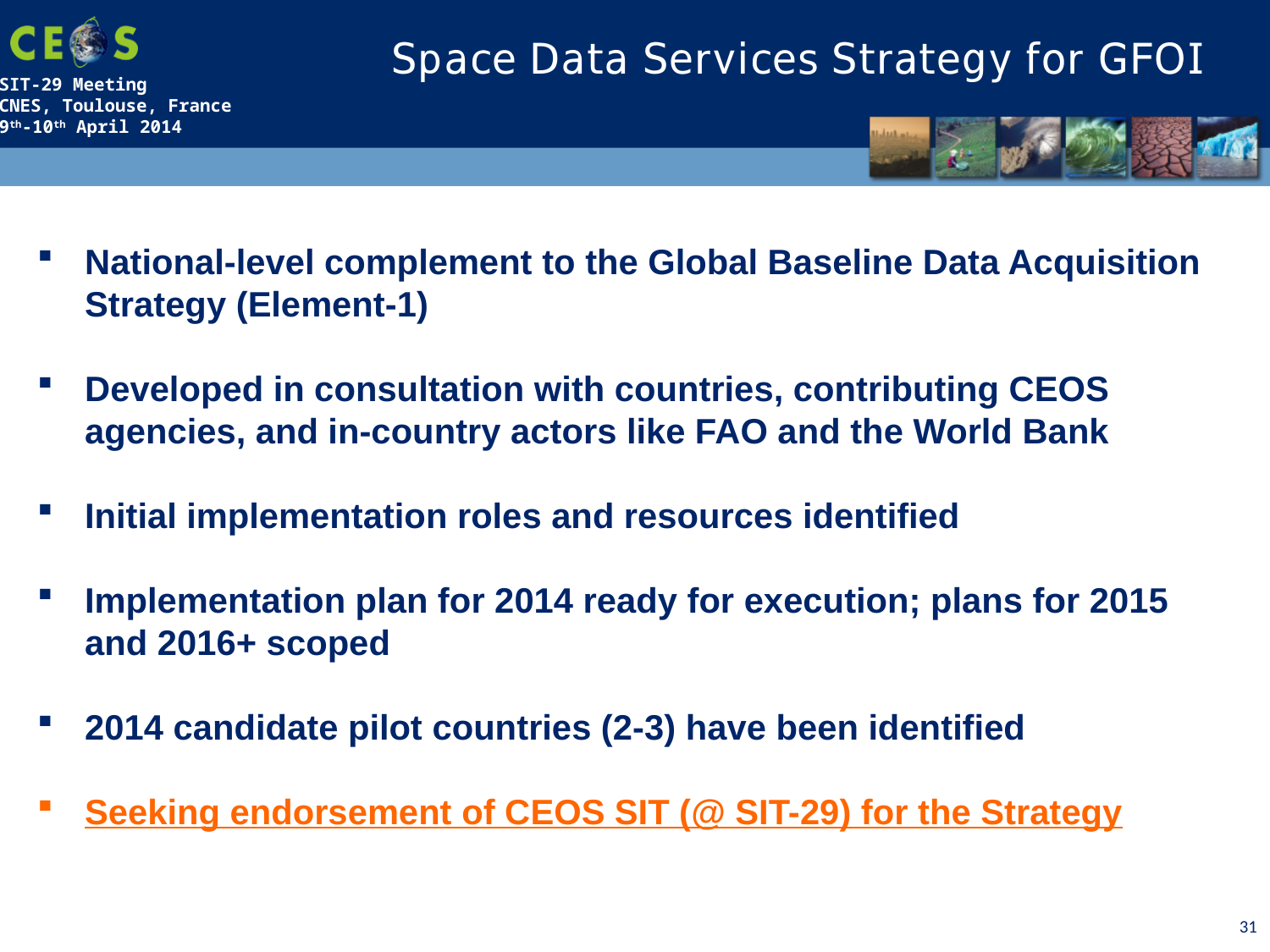

Space Data Services Strategy for GFOI
National-level complement to the Global Baseline Data Acquisition Strategy (Element-1)

Developed in consultation with countries, contributing CEOS agencies, and in-country actors like FAO and the World Bank

Initial implementation roles and resources identified

Implementation plan for 2014 ready for execution; plans for 2015 and 2016+ scoped

2014 candidate pilot countries (2-3) have been identified

Seeking endorsement of CEOS SIT (@ SIT-29) for the Strategy
31